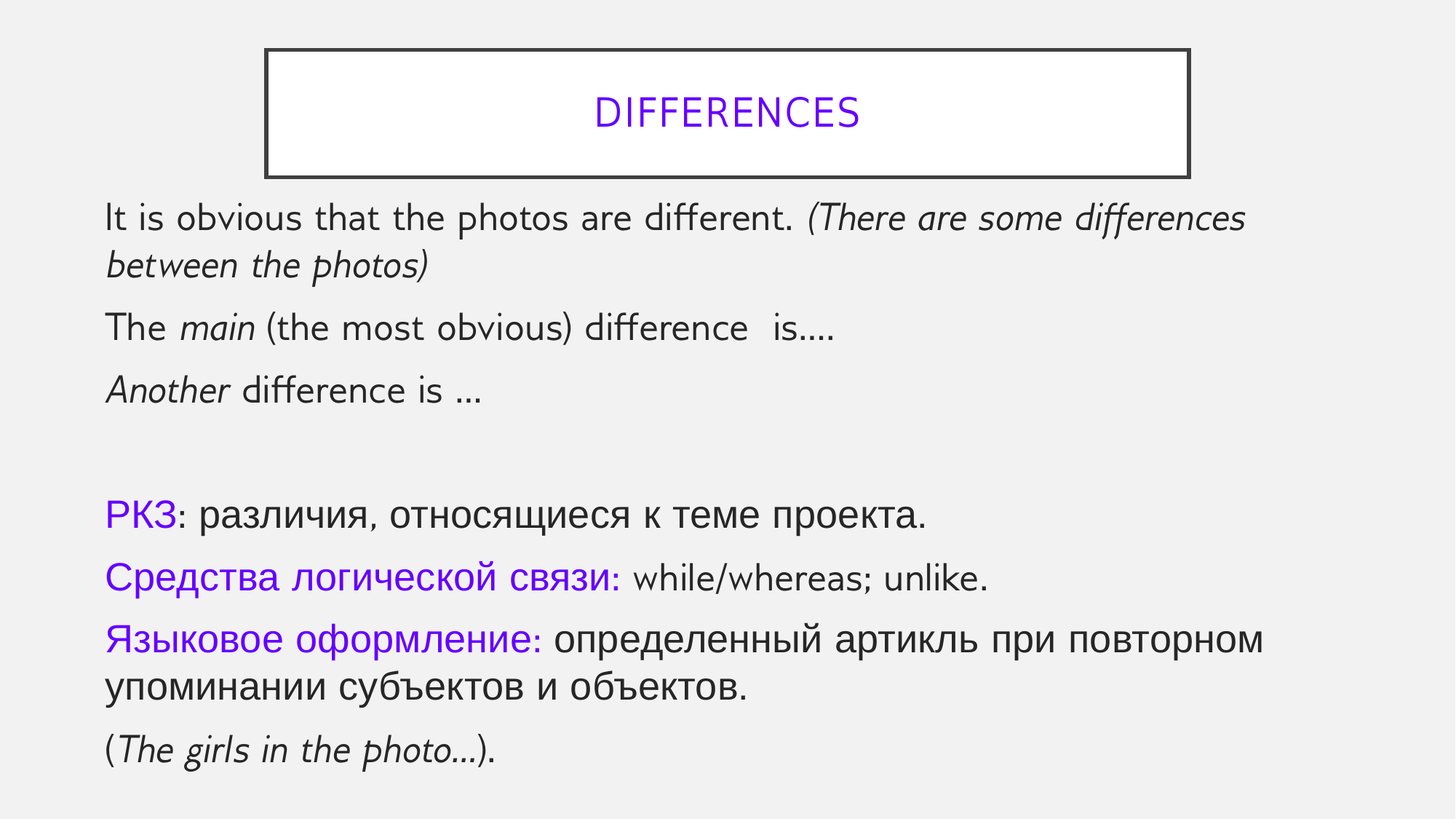

# DIFFERENCES

It is obvious that the photos are different. (There are some differences between the photos)
The main (the most obvious) difference  is….
Another difference is …

РКЗ: различия, относящиеся к теме проекта.
Средства логической связи: while/whereas; unlike.
Языковое оформление: определенный артикль при повторном упоминании субъектов и объектов.
(The girls in the photo…).